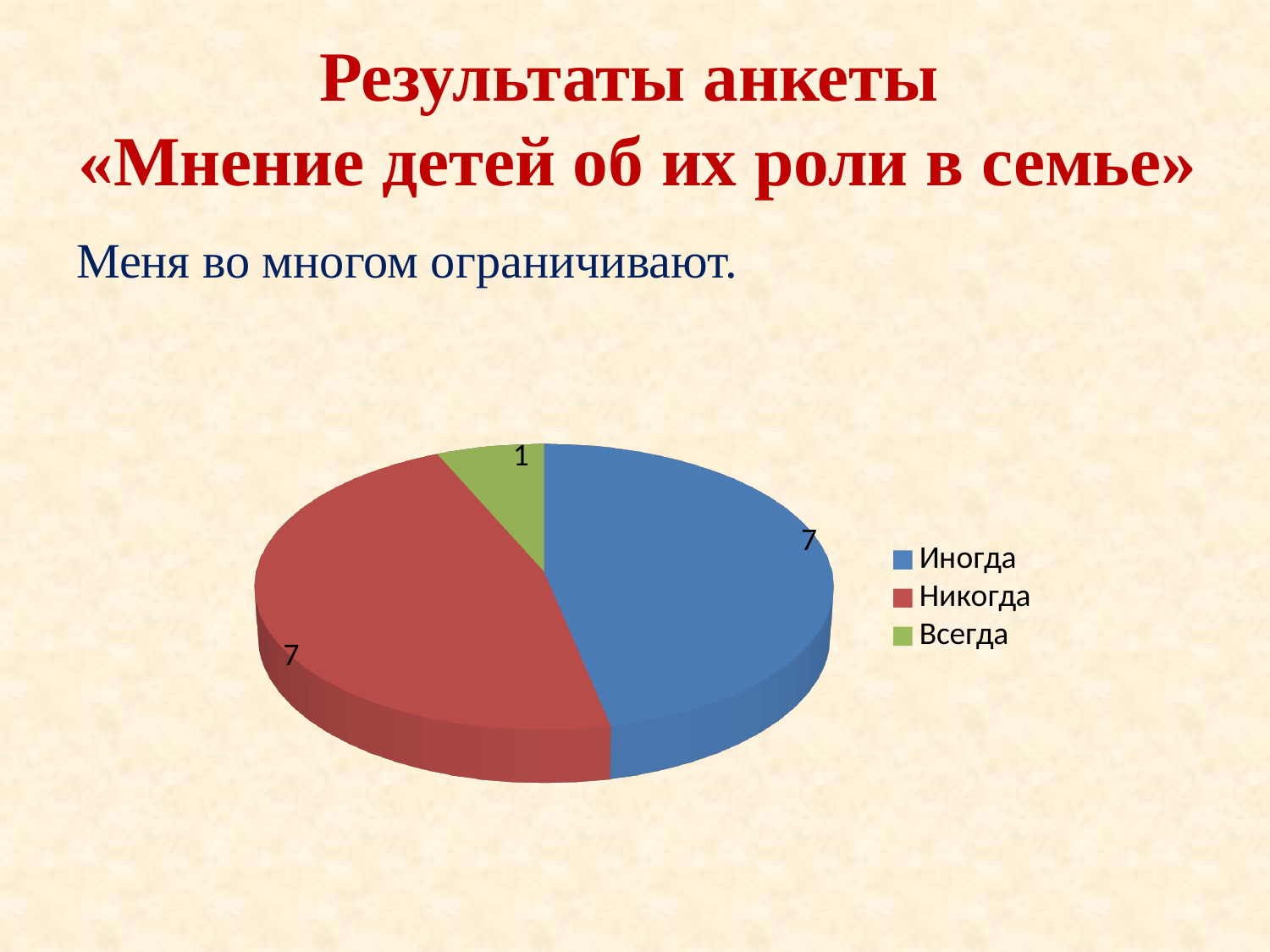

# Результаты анкеты «Мнение детей об их роли в семье»
Меня во многом ограничивают.

[unsupported chart]